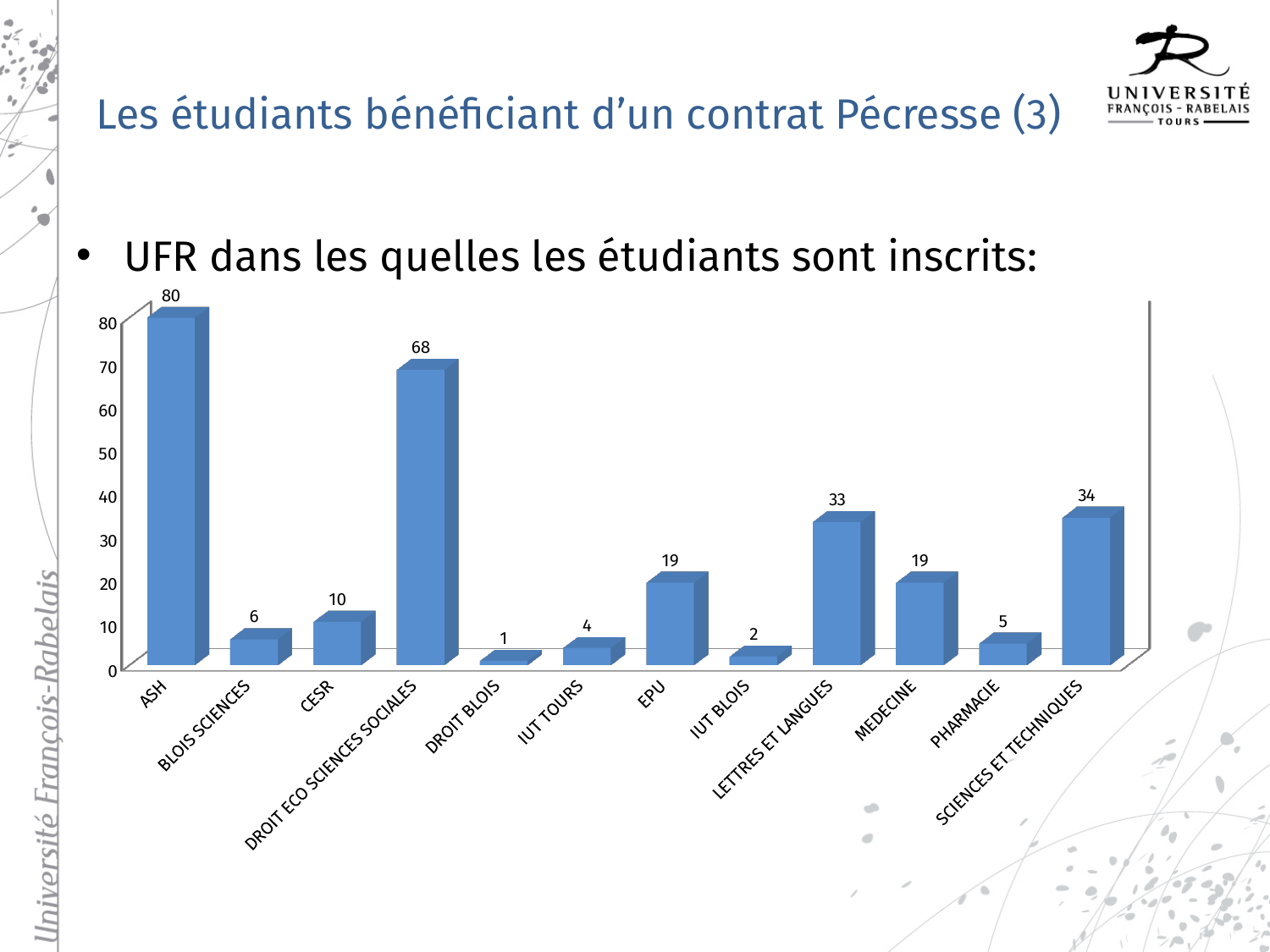

# Les étudiants bénéficiant d’un contrat Pécresse (3)
UFR dans les quelles les étudiants sont inscrits:

[unsupported chart]